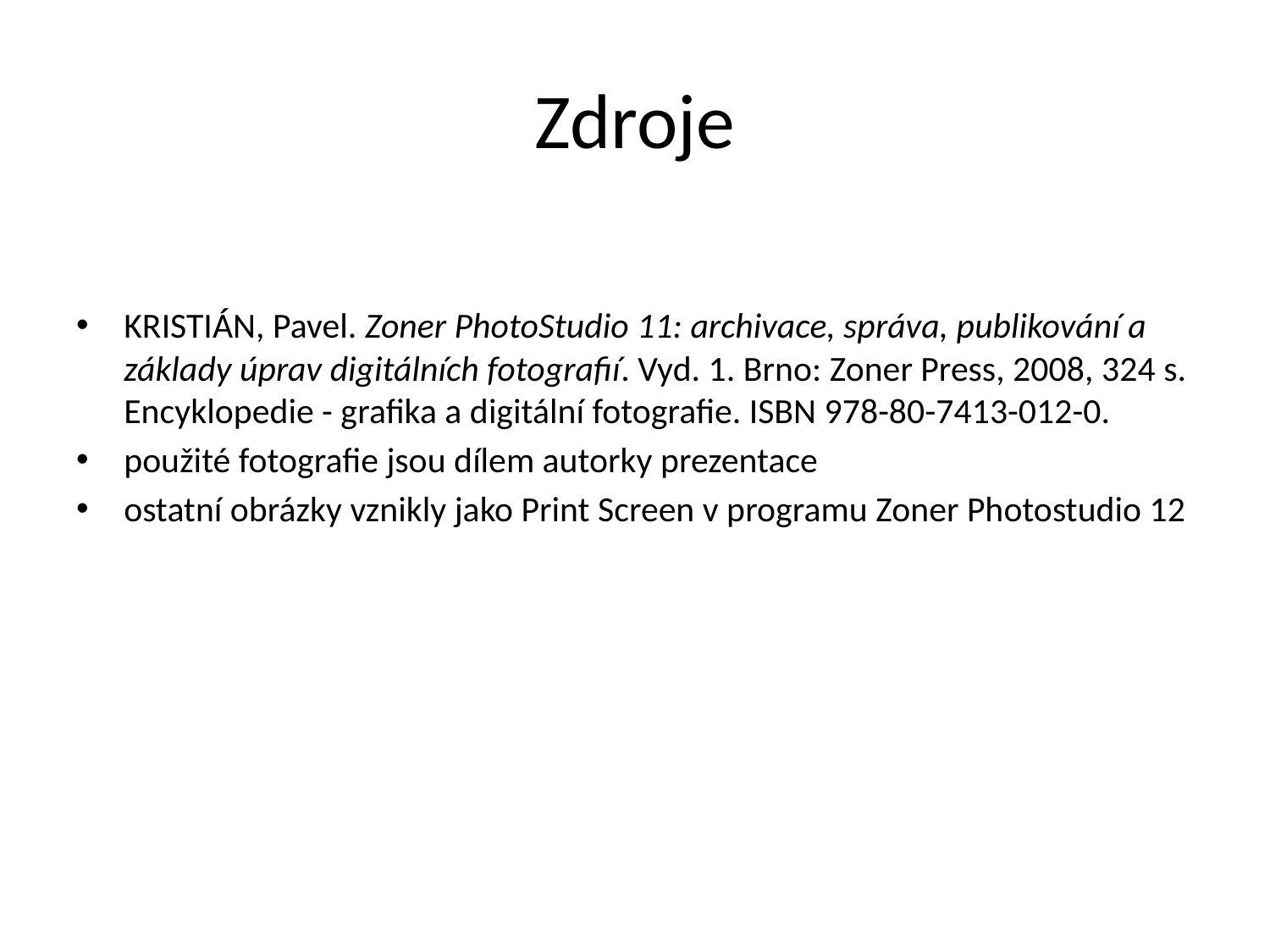

# Zdroje

KRISTIÁN, Pavel. Zoner PhotoStudio 11: archivace, správa, publikování a základy úprav digitálních fotografií. Vyd. 1. Brno: Zoner Press, 2008, 324 s. Encyklopedie - grafika a digitální fotografie. ISBN 978-80-7413-012-0.
použité fotografie jsou dílem autorky prezentace
ostatní obrázky vznikly jako Print Screen v programu Zoner Photostudio 12